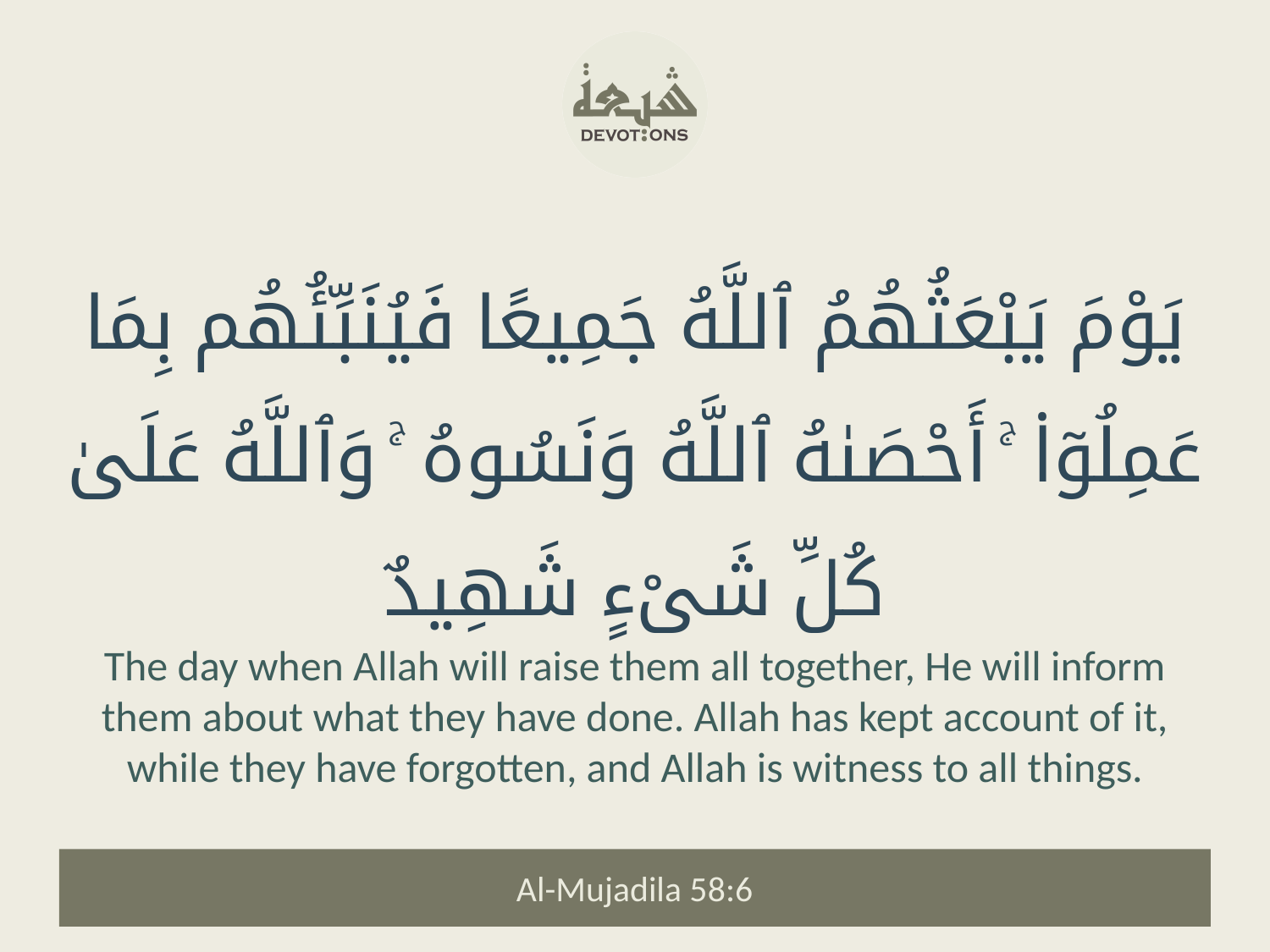

يَوْمَ يَبْعَثُهُمُ ٱللَّهُ جَمِيعًا فَيُنَبِّئُهُم بِمَا عَمِلُوٓا۟ ۚ أَحْصَىٰهُ ٱللَّهُ وَنَسُوهُ ۚ وَٱللَّهُ عَلَىٰ كُلِّ شَىْءٍ شَهِيدٌ
The day when Allah will raise them all together, He will inform them about what they have done. Allah has kept account of it, while they have forgotten, and Allah is witness to all things.
Al-Mujadila 58:6